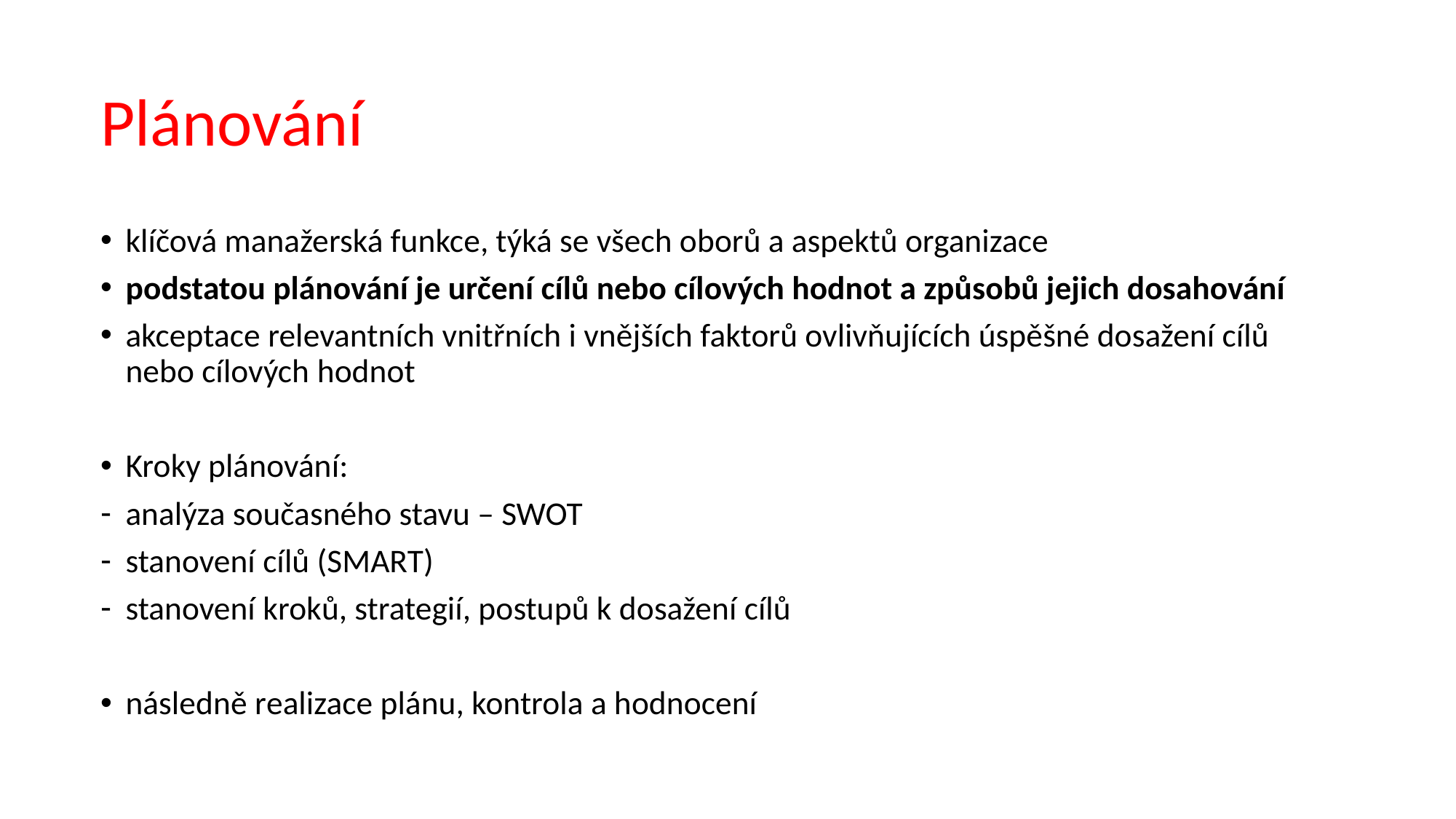

# Plánování
klíčová manažerská funkce, týká se všech oborů a aspektů organizace
podstatou plánování je určení cílů nebo cílových hodnot a způsobů jejich dosahování
akceptace relevantních vnitřních i vnějších faktorů ovlivňujících úspěšné dosažení cílů nebo cílových hodnot

Kroky plánování:
analýza současného stavu – SWOT
stanovení cílů (SMART)
stanovení kroků, strategií, postupů k dosažení cílů

následně realizace plánu, kontrola a hodnocení